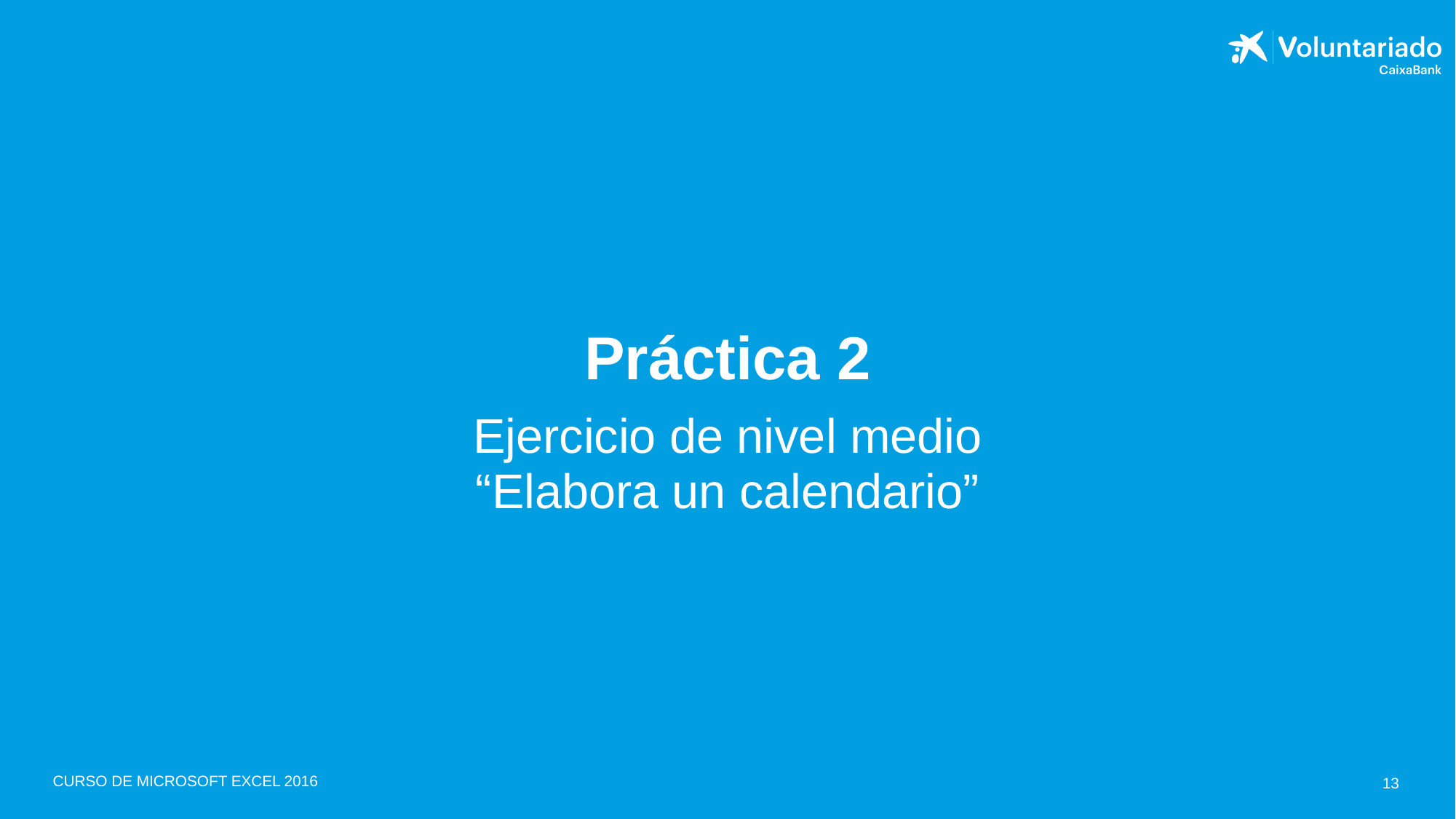

# Práctica 2
Ejercicio de nivel medio
“Elabora un calendario”